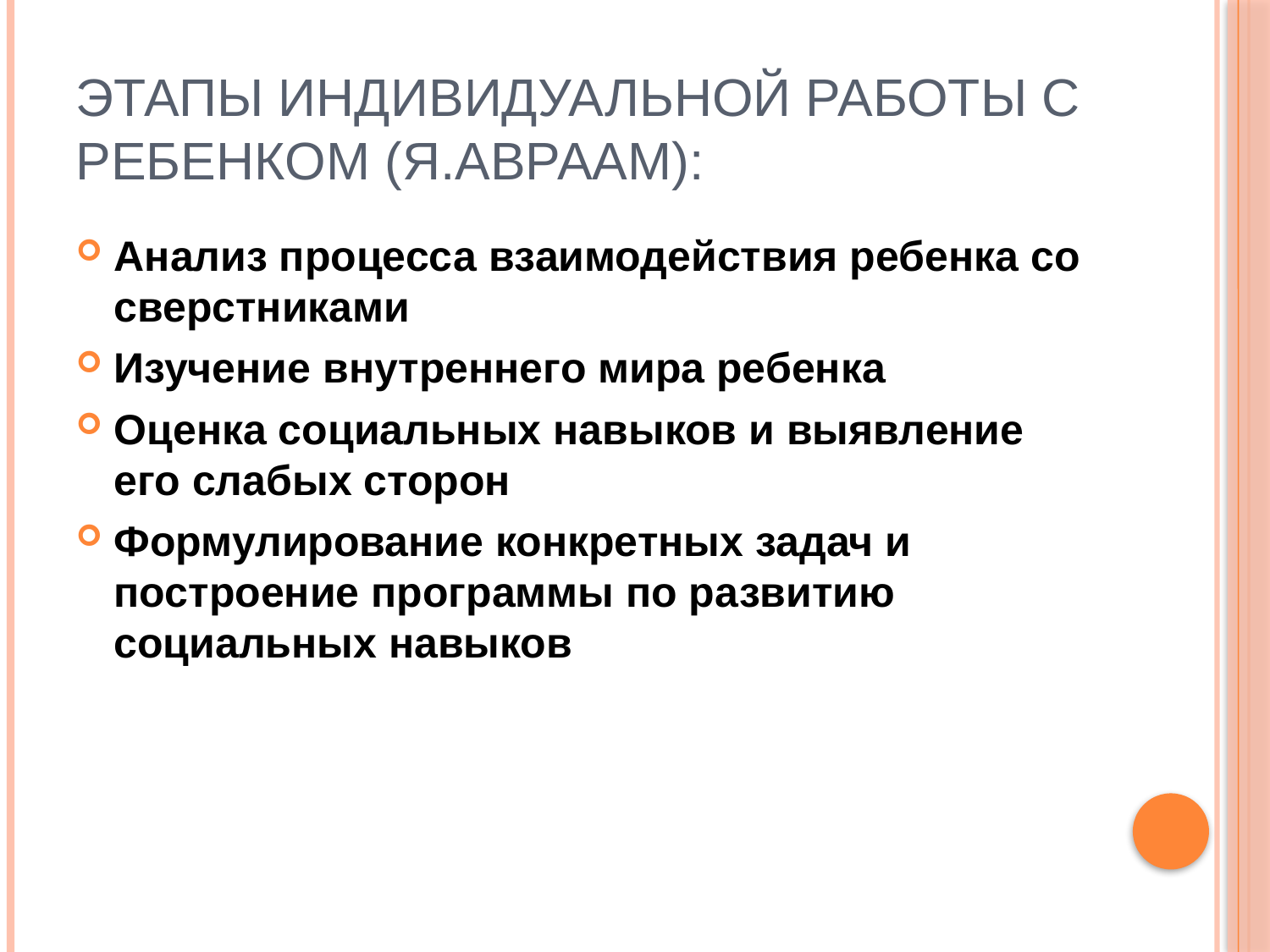

# Этапы индивидуальной работы с ребенком (Я.Авраам):
Анализ процесса взаимодействия ребенка со сверстниками
Изучение внутреннего мира ребенка
Оценка социальных навыков и выявление его слабых сторон
Формулирование конкретных задач и построение программы по развитию социальных навыков